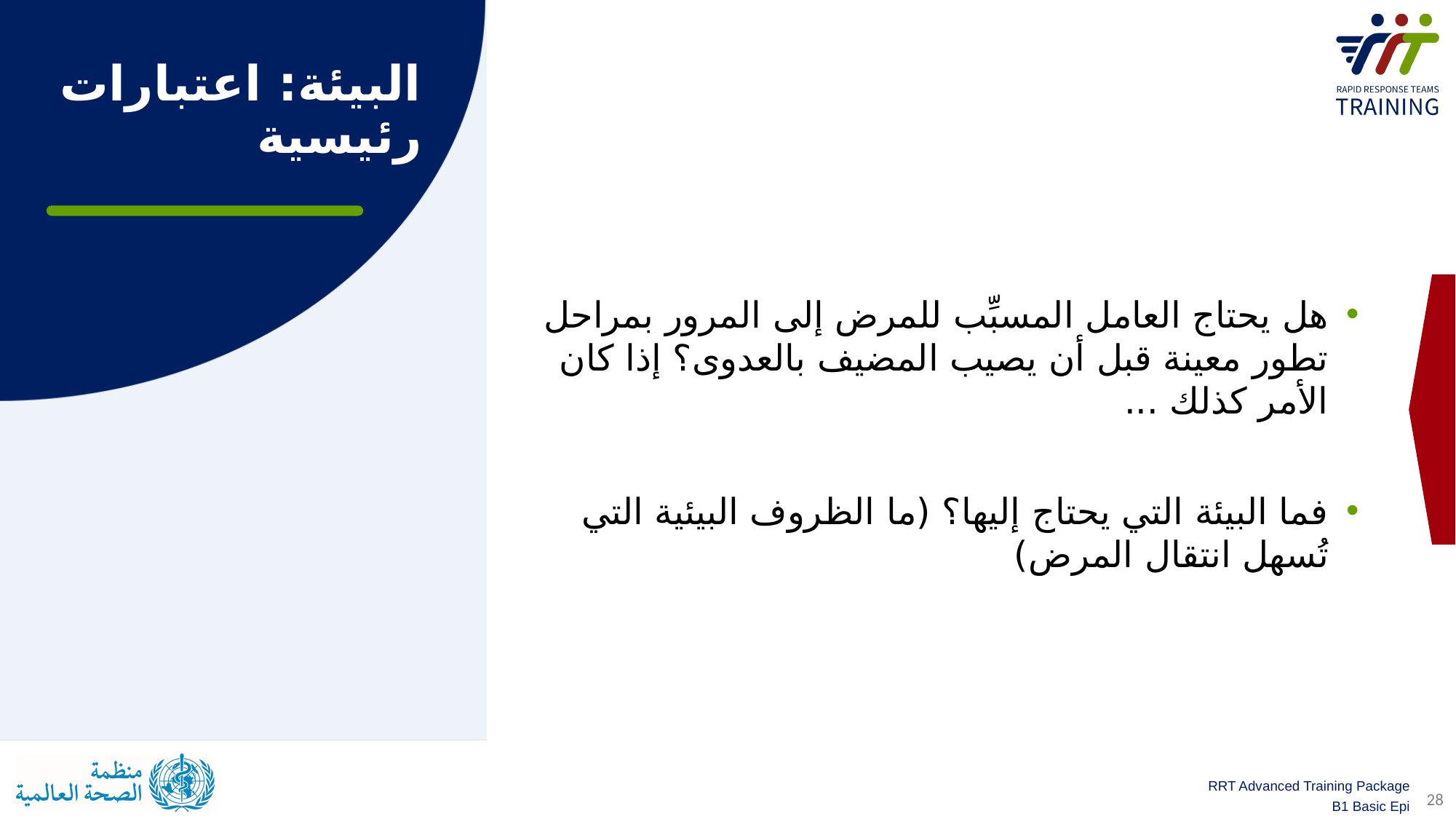

# البيئة: اعتبارات رئيسية

هل يحتاج العامل المسبِّب للمرض إلى المرور بمراحل تطور معينة قبل أن يصيب المضيف بالعدوى؟ إذا كان الأمر كذلك ...

فما البيئة التي يحتاج إليها؟ (ما الظروف البيئية التي تُسهل انتقال المرض)